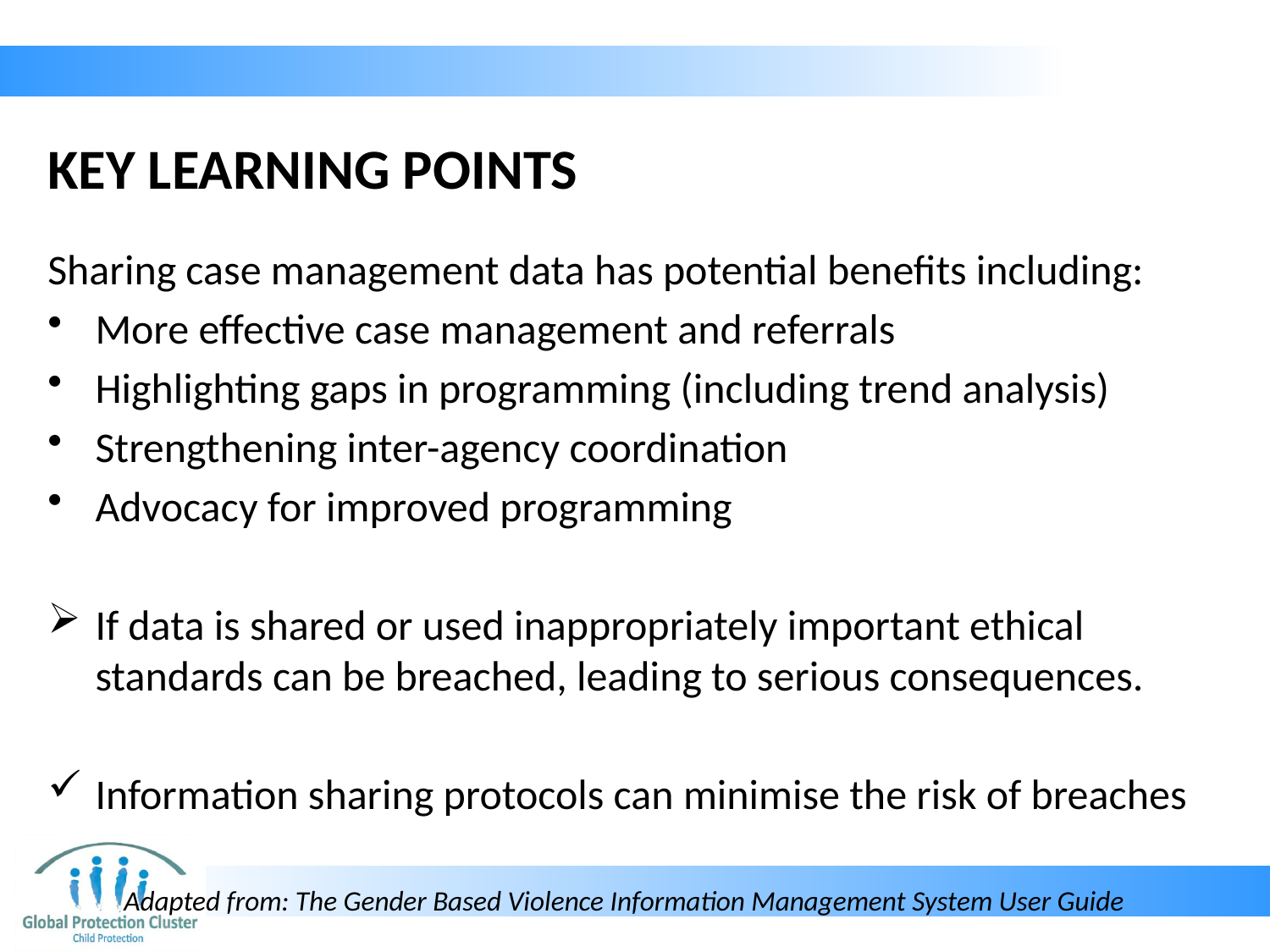

# KEY LEARNING POINTS
Sharing case management data has potential benefits including:
More effective case management and referrals
Highlighting gaps in programming (including trend analysis)
Strengthening inter-agency coordination
Advocacy for improved programming

If data is shared or used inappropriately important ethical standards can be breached, leading to serious consequences.

Information sharing protocols can minimise the risk of breaches

Adapted from: The Gender Based Violence Information Management System User Guide